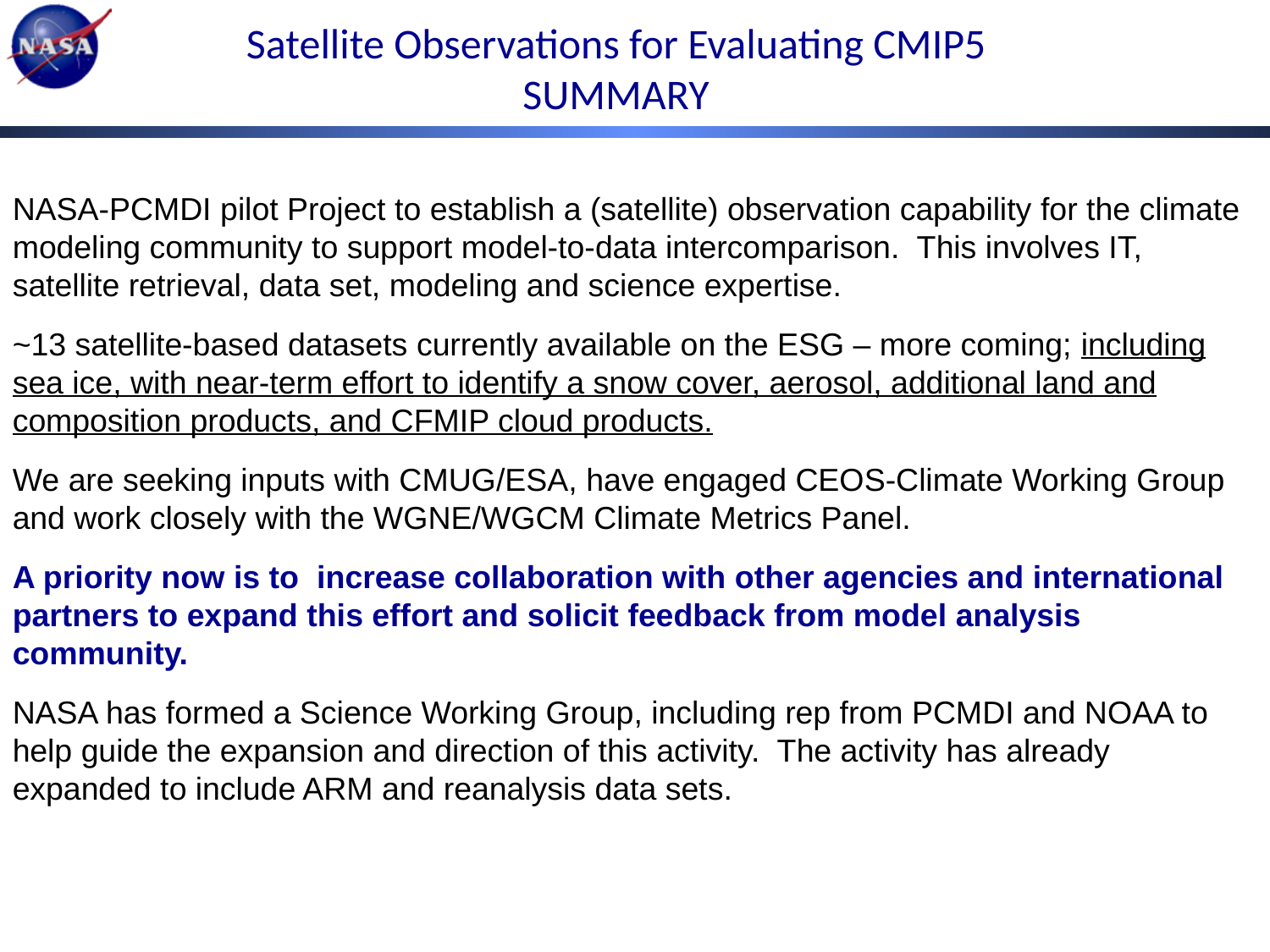

Satellite Observations for Evaluating CMIP5
SUMMARY
NASA-PCMDI pilot Project to establish a (satellite) observation capability for the climate modeling community to support model-to-data intercomparison.  This involves IT, satellite retrieval, data set, modeling and science expertise.
~13 satellite-based datasets currently available on the ESG – more coming; including sea ice, with near-term effort to identify a snow cover, aerosol, additional land and composition products, and CFMIP cloud products.
We are seeking inputs with CMUG/ESA, have engaged CEOS-Climate Working Group and work closely with the WGNE/WGCM Climate Metrics Panel.
A priority now is to  increase collaboration with other agencies and international partners to expand this effort and solicit feedback from model analysis community.
NASA has formed a Science Working Group, including rep from PCMDI and NOAA to help guide the expansion and direction of this activity.  The activity has already expanded to include ARM and reanalysis data sets.